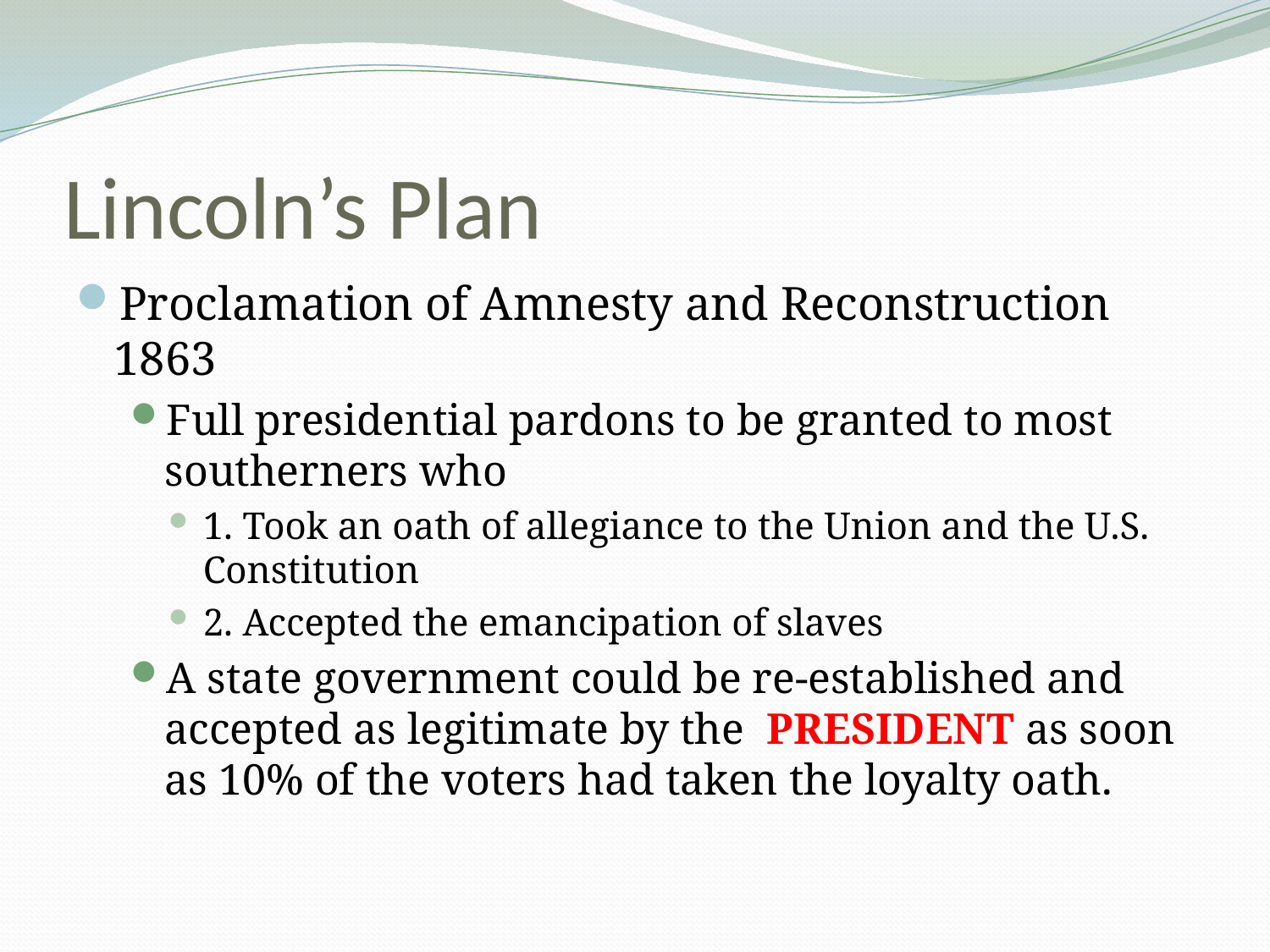

# Lincoln’s Plan
Proclamation of Amnesty and Reconstruction 1863
Full presidential pardons to be granted to most southerners who
1. Took an oath of allegiance to the Union and the U.S. Constitution
2. Accepted the emancipation of slaves
A state government could be re-established and accepted as legitimate by the  PRESIDENT as soon as 10% of the voters had taken the loyalty oath.